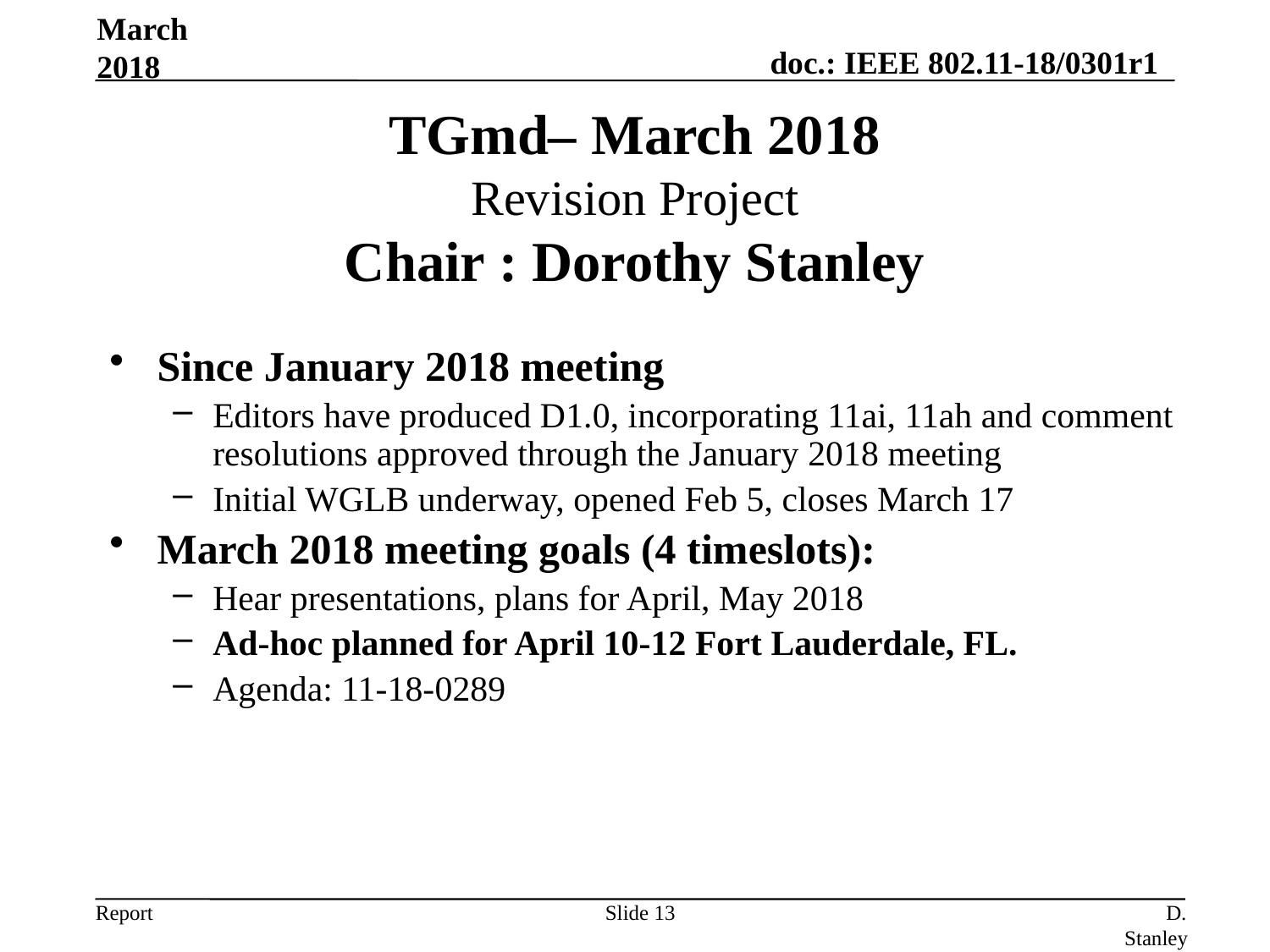

March 2018
# TGmd– March 2018 Revision Project Chair : Dorothy Stanley
Since January 2018 meeting
Editors have produced D1.0, incorporating 11ai, 11ah and comment resolutions approved through the January 2018 meeting
Initial WGLB underway, opened Feb 5, closes March 17
March 2018 meeting goals (4 timeslots):
Hear presentations, plans for April, May 2018
Ad-hoc planned for April 10-12 Fort Lauderdale, FL.
Agenda: 11-18-0289

Slide 13
D. Stanley, HP Enterprise